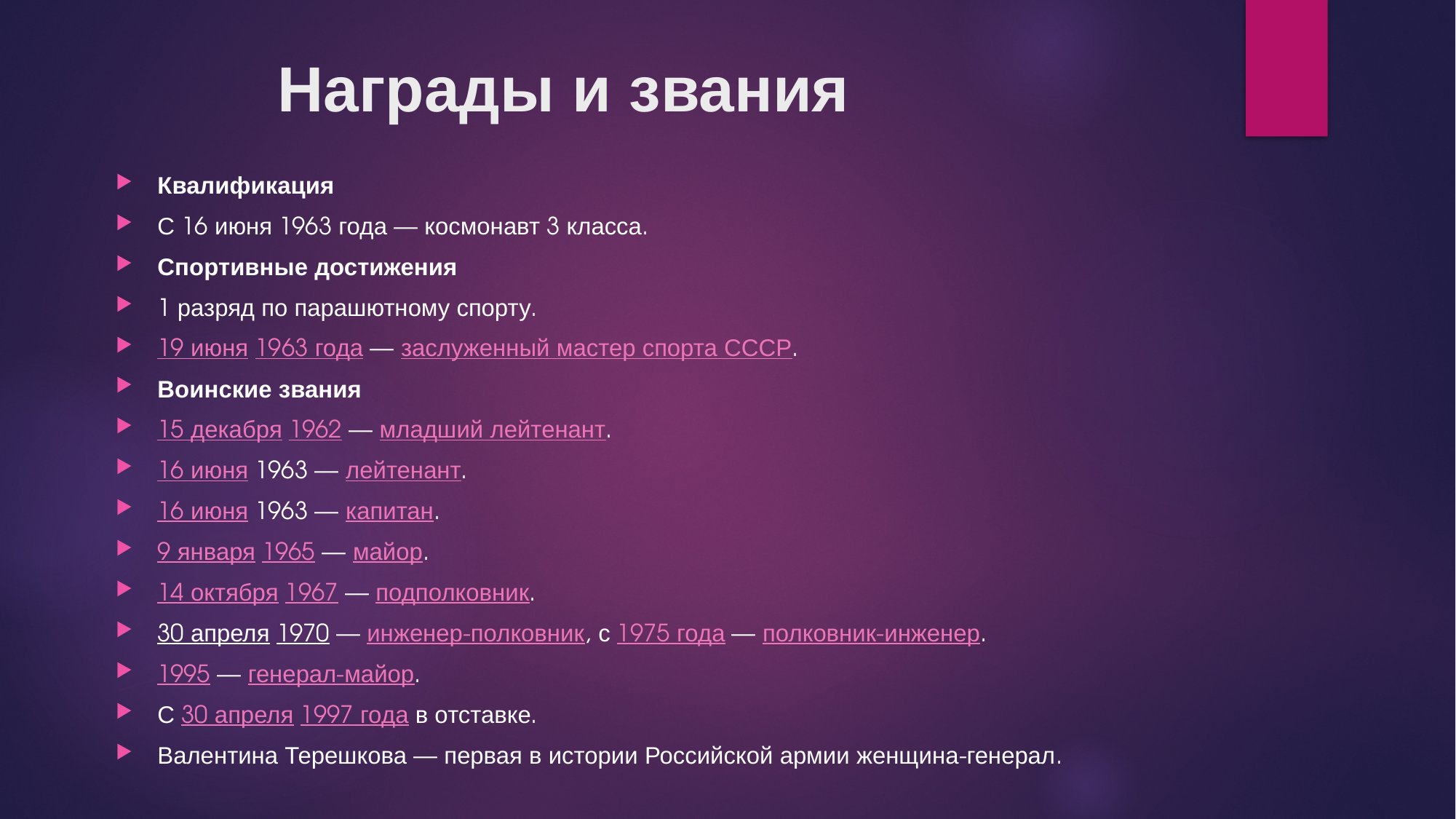

# Награды и звания
Квалификация
С 16 июня 1963 года — космонавт 3 класса.
Спортивные достижения
1 разряд по парашютному спорту.
19 июня 1963 года — заслуженный мастер спорта СССР.
Воинские звания
15 декабря 1962 — младший лейтенант.
16 июня 1963 — лейтенант.
16 июня 1963 — капитан.
9 января 1965 — майор.
14 октября 1967 — подполковник.
30 апреля 1970 — инженер-полковник, с 1975 года — полковник-инженер.
1995 — генерал-майор.
С 30 апреля 1997 года в отставке.
Валентина Терешкова — первая в истории Российской армии женщина-генерал.